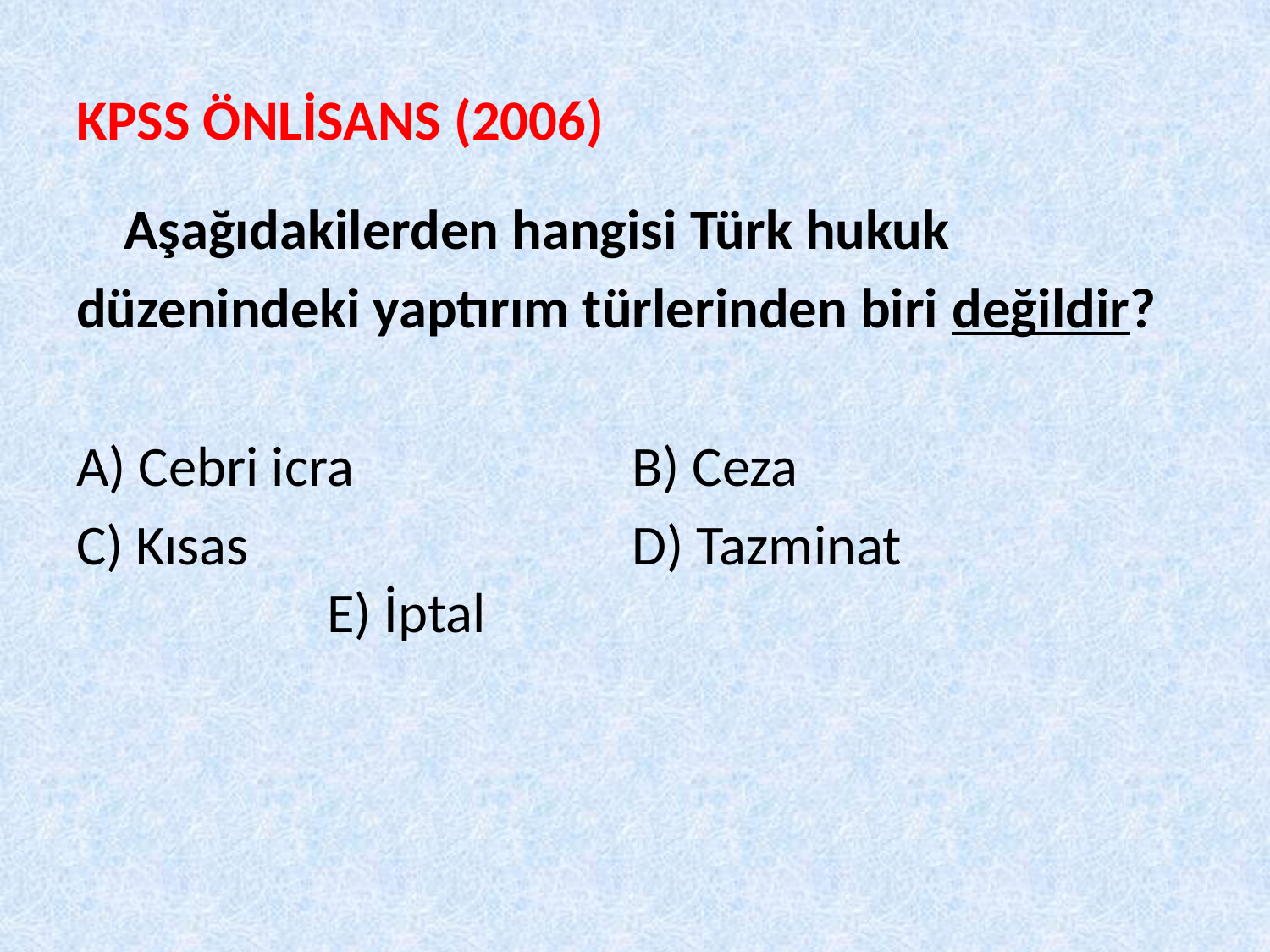

# KPSS ÖNLİSANS (2006)
	Aşağıdakilerden hangisi Türk hukuk
düzenindeki yaptırım türlerinden biri değildir?

A) Cebri icra 			B) Ceza
C) Kısas				D) Tazminat 		     	      E) İptal